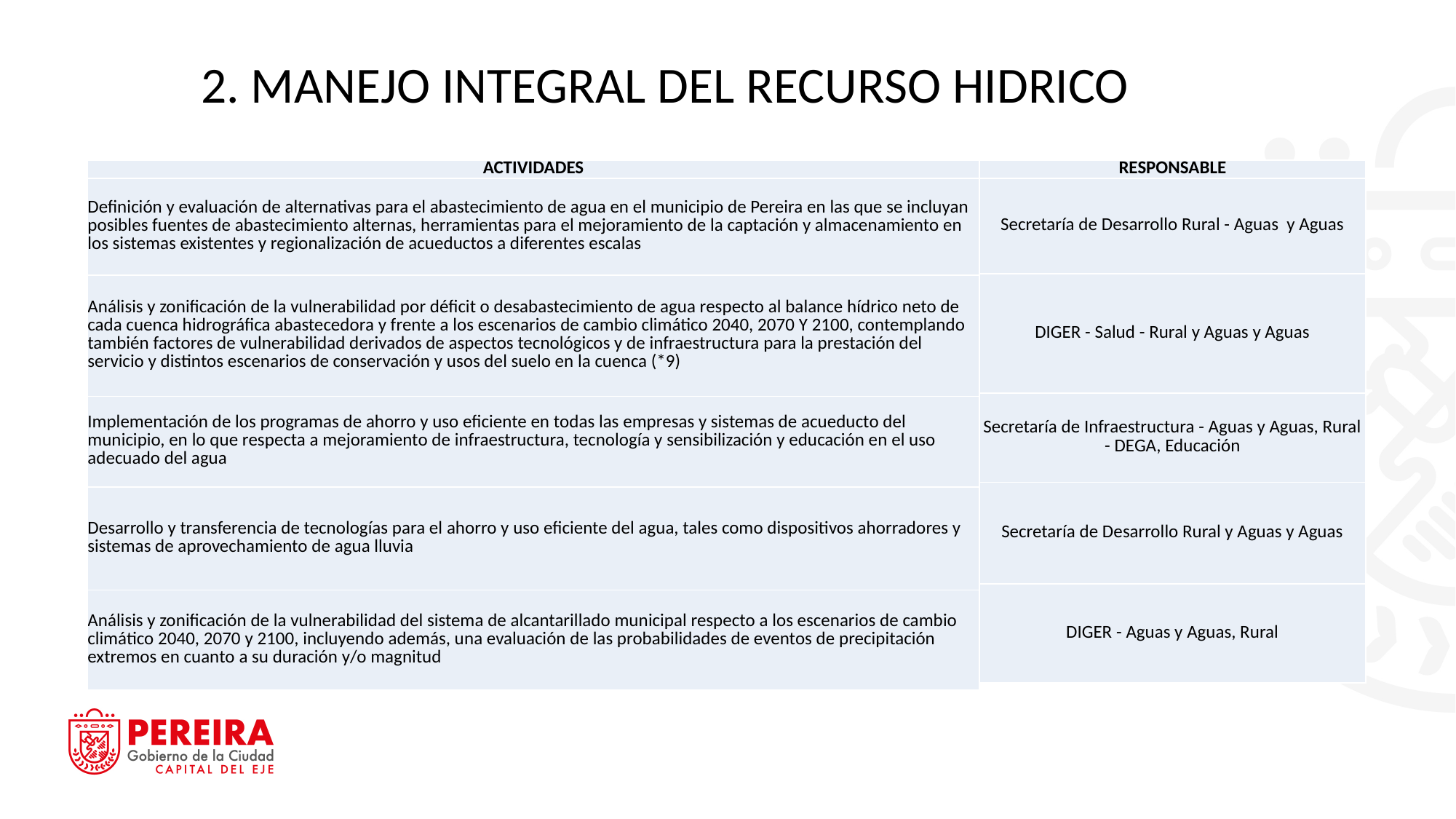

2. MANEJO INTEGRAL DEL RECURSO HIDRICO
| ACTIVIDADES |
| --- |
| Definición y evaluación de alternativas para el abastecimiento de agua en el municipio de Pereira en las que se incluyan posibles fuentes de abastecimiento alternas, herramientas para el mejoramiento de la captación y almacenamiento en los sistemas existentes y regionalización de acueductos a diferentes escalas |
| Análisis y zonificación de la vulnerabilidad por déficit o desabastecimiento de agua respecto al balance hídrico neto de cada cuenca hidrográfica abastecedora y frente a los escenarios de cambio climático 2040, 2070 Y 2100, contemplando también factores de vulnerabilidad derivados de aspectos tecnológicos y de infraestructura para la prestación del servicio y distintos escenarios de conservación y usos del suelo en la cuenca (\*9) |
| Implementación de los programas de ahorro y uso eficiente en todas las empresas y sistemas de acueducto del municipio, en lo que respecta a mejoramiento de infraestructura, tecnología y sensibilización y educación en el uso adecuado del agua |
| Desarrollo y transferencia de tecnologías para el ahorro y uso eficiente del agua, tales como dispositivos ahorradores y sistemas de aprovechamiento de agua lluvia |
| Análisis y zonificación de la vulnerabilidad del sistema de alcantarillado municipal respecto a los escenarios de cambio climático 2040, 2070 y 2100, incluyendo además, una evaluación de las probabilidades de eventos de precipitación extremos en cuanto a su duración y/o magnitud |
| RESPONSABLE |
| --- |
| Secretaría de Desarrollo Rural - Aguas y Aguas |
| DIGER - Salud - Rural y Aguas y Aguas |
| Secretaría de Infraestructura - Aguas y Aguas, Rural - DEGA, Educación |
| Secretaría de Desarrollo Rural y Aguas y Aguas |
| DIGER - Aguas y Aguas, Rural |